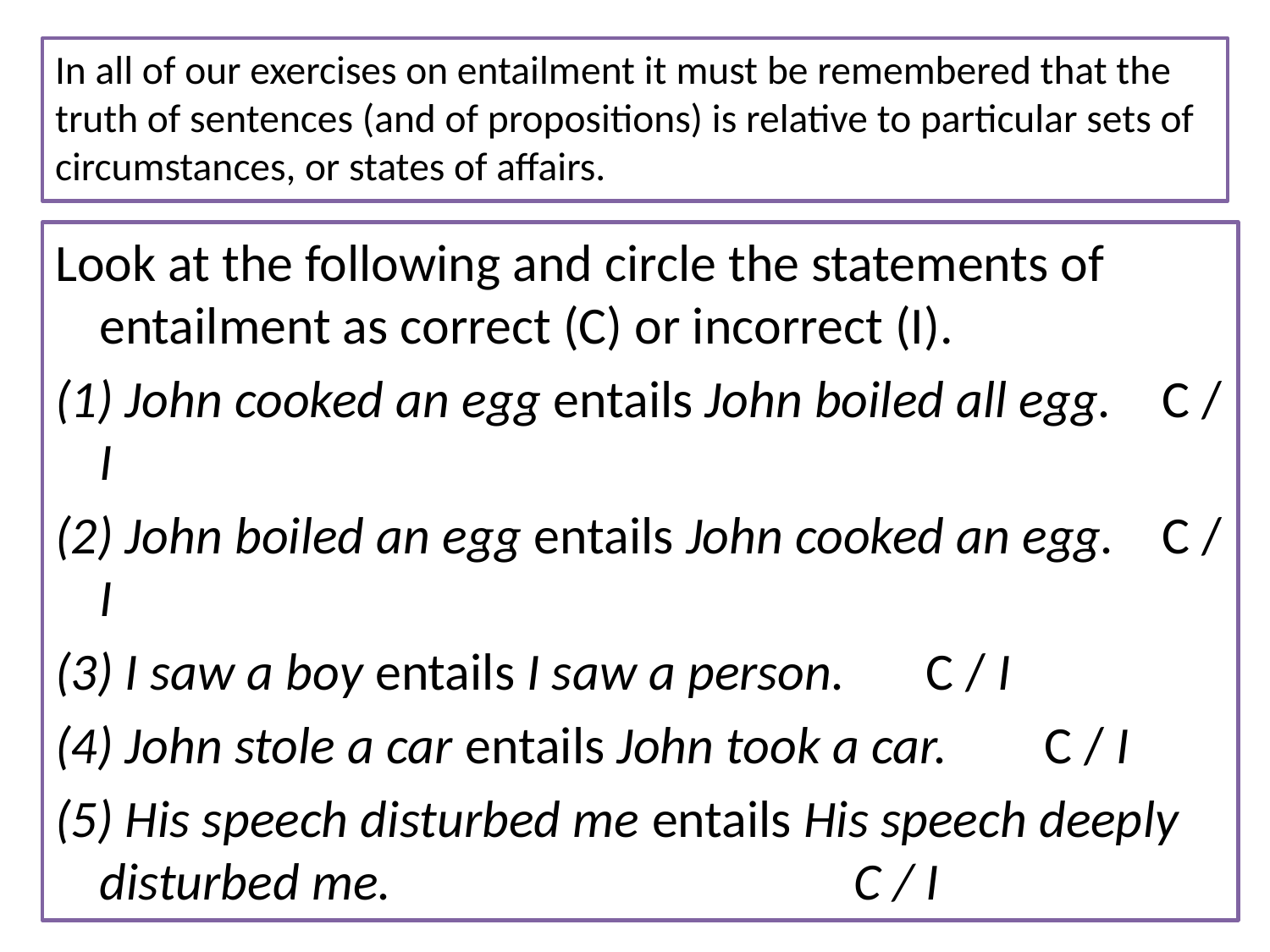

# In all of our exercises on entailment it must be remembered that the truth of sentences (and of propositions) is relative to particular sets of circumstances, or states of affairs.
Look at the following and circle the statements of entailment as correct (C) or incorrect (I).
(1) John cooked an egg entails John boiled all egg. 								C / I
(2) John boiled an egg entails John cooked an egg. 								C / I
(3) I saw a boy entails I saw a person. 		C / I
(4) John stole a car entails John took a car. 	C / I
(5) His speech disturbed me entails His speech deeply disturbed me.                                       C / I